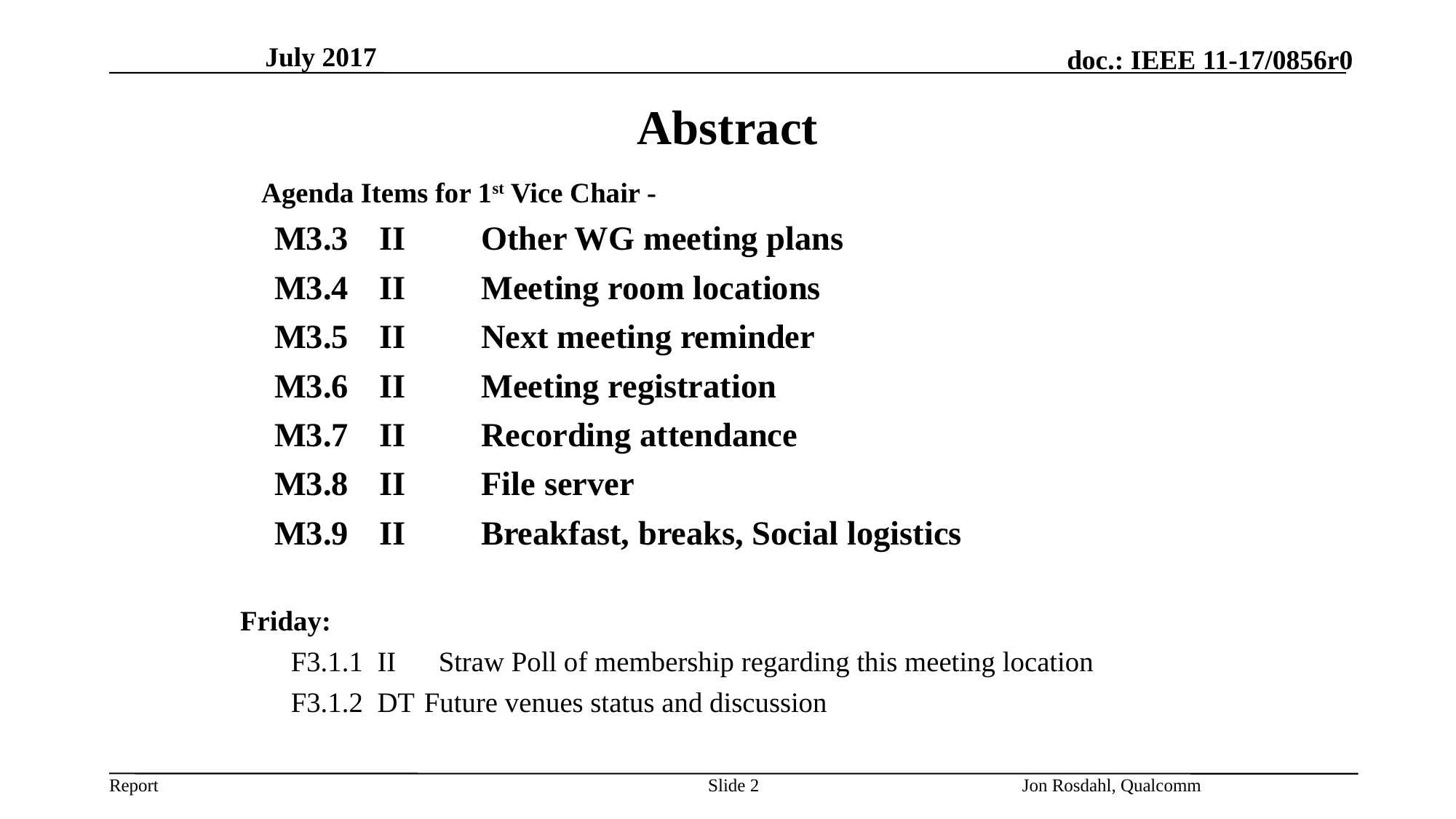

July 2017
# Abstract
   Agenda Items for 1st Vice Chair -
    M3.3	II	Other WG meeting plans
    M3.4	II	Meeting room locations
    M3.5	II	Next meeting reminder
    M3.6	II	Meeting registration
    M3.7	II	Recording attendance
    M3.8	II	File server
    M3.9	II	Breakfast, breaks, Social logistics

Friday:
F3.1.1  II      Straw Poll of membership regarding this meeting location
F3.1.2  DT	Future venues status and discussion

Slide 2
Jon Rosdahl, Qualcomm